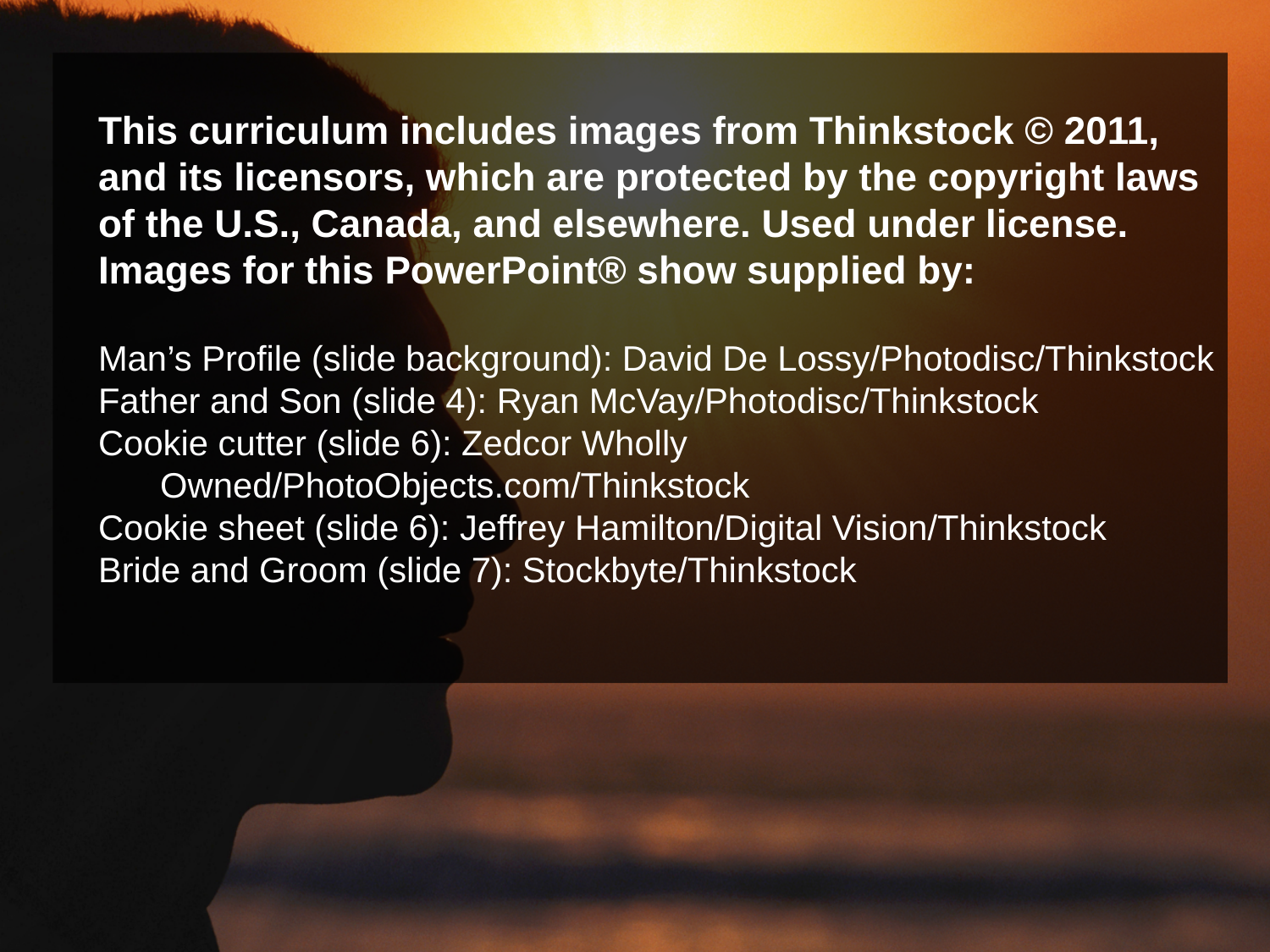

This curriculum includes images from Thinkstock © 2011, and its licensors, which are protected by the copyright laws of the U.S., Canada, and elsewhere. Used under license. Images for this PowerPoint® show supplied by:

Man’s Profile (slide background): David De Lossy/Photodisc/Thinkstock
Father and Son (slide 4): Ryan McVay/Photodisc/Thinkstock
Cookie cutter (slide 6): Zedcor Wholly Owned/PhotoObjects.com/Thinkstock
Cookie sheet (slide 6): Jeffrey Hamilton/Digital Vision/Thinkstock
Bride and Groom (slide 7): Stockbyte/Thinkstock